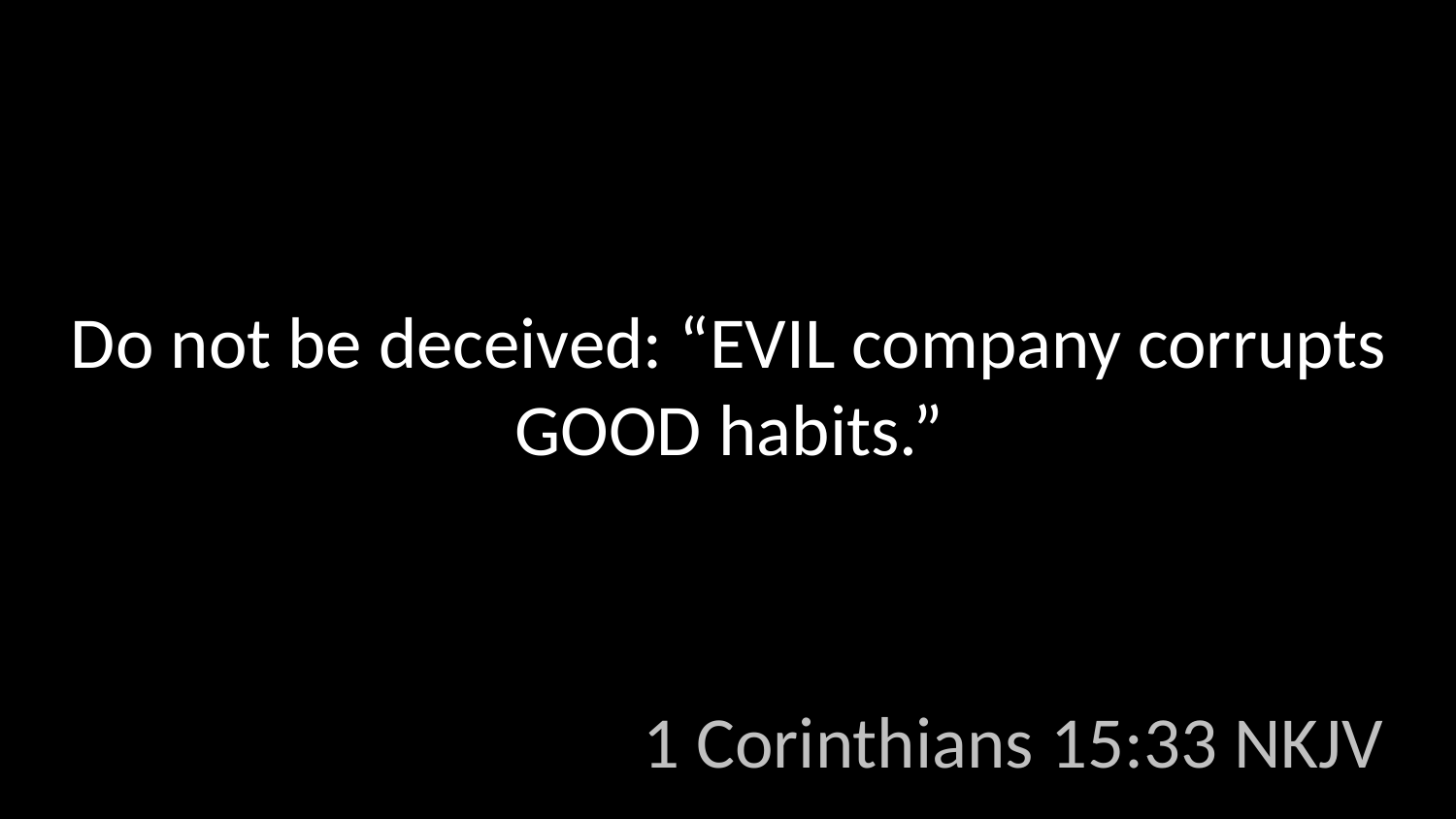

Do not be deceived: “EVIL company corrupts GOOD habits.”
1 Corinthians 15:33 NKJV